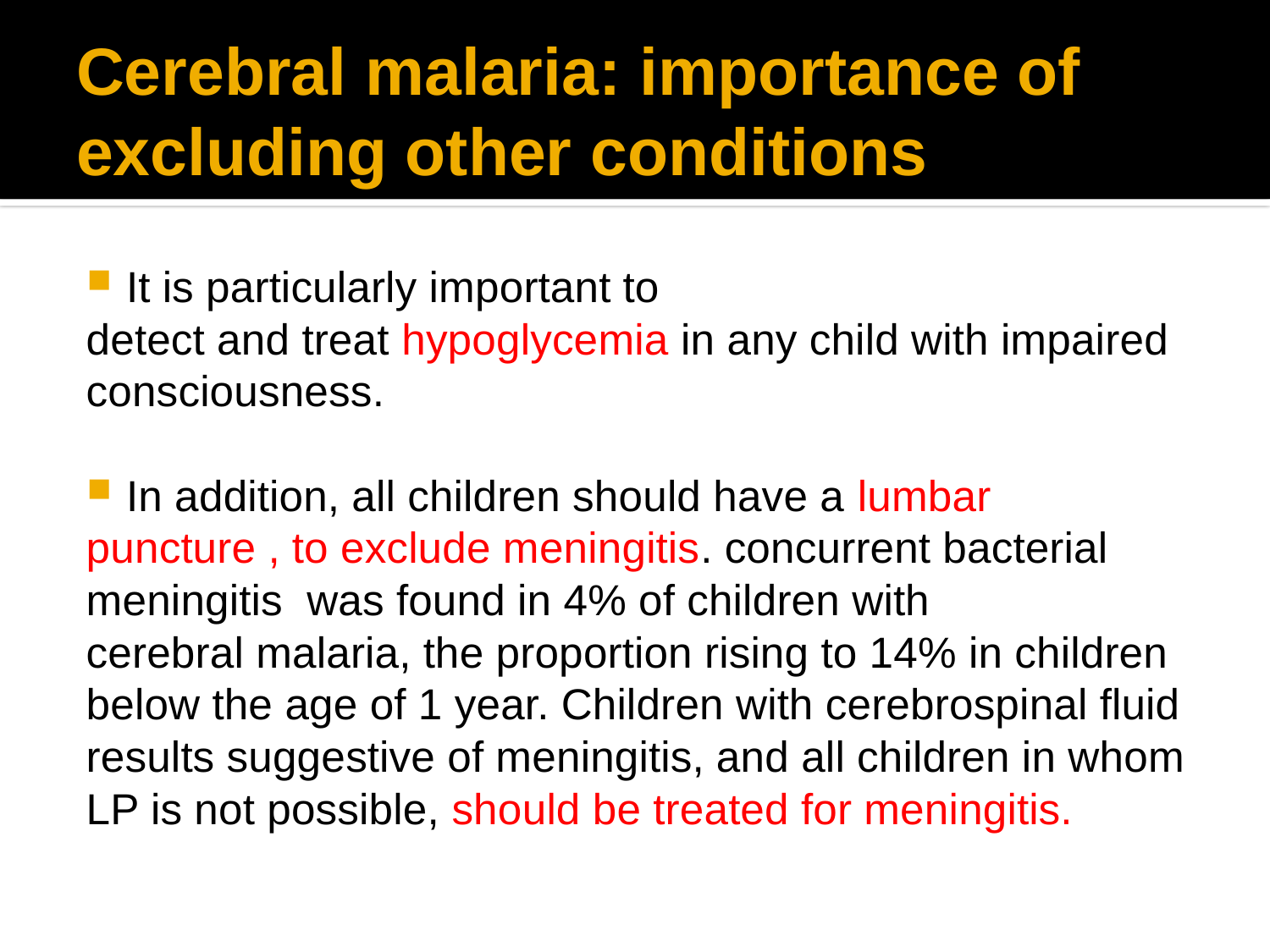

# Cerebral malaria: importance of excluding other conditions
It is particularly important to
detect and treat hypoglycemia in any child with impaired consciousness.

In addition, all children should have a lumbar
puncture , to exclude meningitis. concurrent bacterial meningitis  was found in 4% of children with
cerebral malaria, the proportion rising to 14% in children
below the age of 1 year. Children with cerebrospinal fluid
results suggestive of meningitis, and all children in whom LP is not possible, should be treated for meningitis.